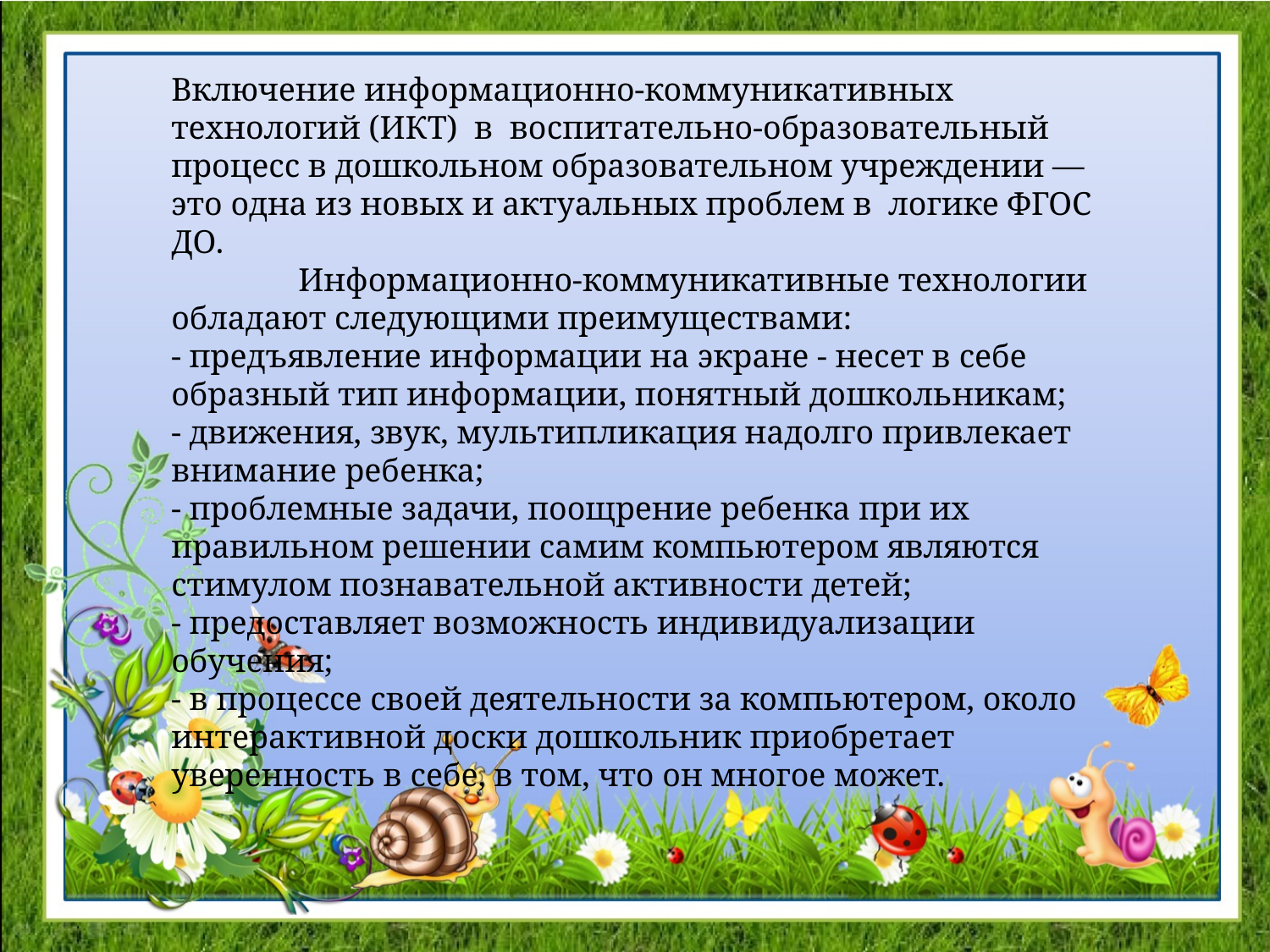

Включение информационно-коммуникативных технологий (ИКТ)  в  воспитательно-образовательный процесс в дошкольном образовательном учреждении — это одна из новых и актуальных проблем в  логике ФГОС ДО.
	Информационно-коммуникативные технологии обладают следующими преимуществами:
- предъявление информации на экране - несет в себе образный тип информации, понятный дошкольникам;
- движения, звук, мультипликация надолго привлекает внимание ребенка;
- проблемные задачи, поощрение ребенка при их правильном решении самим компьютером являются стимулом познавательной активности детей;
- предоставляет возможность индивидуализации обучения;
- в процессе своей деятельности за компьютером, около интерактивной доски дошкольник приобретает уверенность в себе, в том, что он многое может.